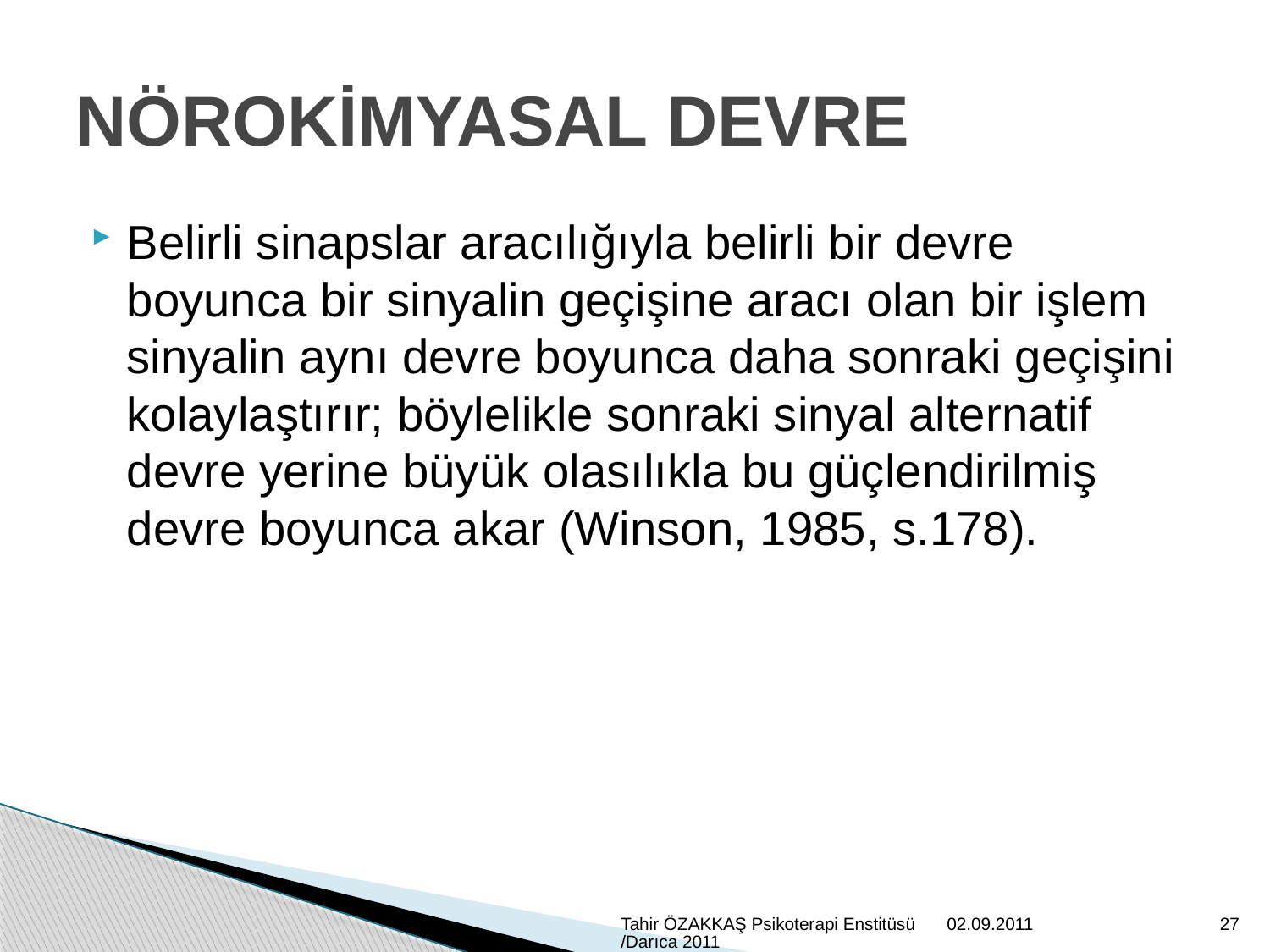

# NÖROKİMYASAL DEVRE
Belirli sinapslar aracılığıyla belirli bir devre boyunca bir sinyalin geçişine aracı olan bir işlem sinyalin aynı devre boyunca daha sonraki geçişini kolaylaştırır; böylelikle sonraki sinyal alternatif devre yerine büyük olasılıkla bu güçlendirilmiş devre boyunca akar (Winson, 1985, s.178).

Tahir ÖZAKKAŞ Psikoterapi Enstitüsü /Darıca 2011
02.09.2011
27